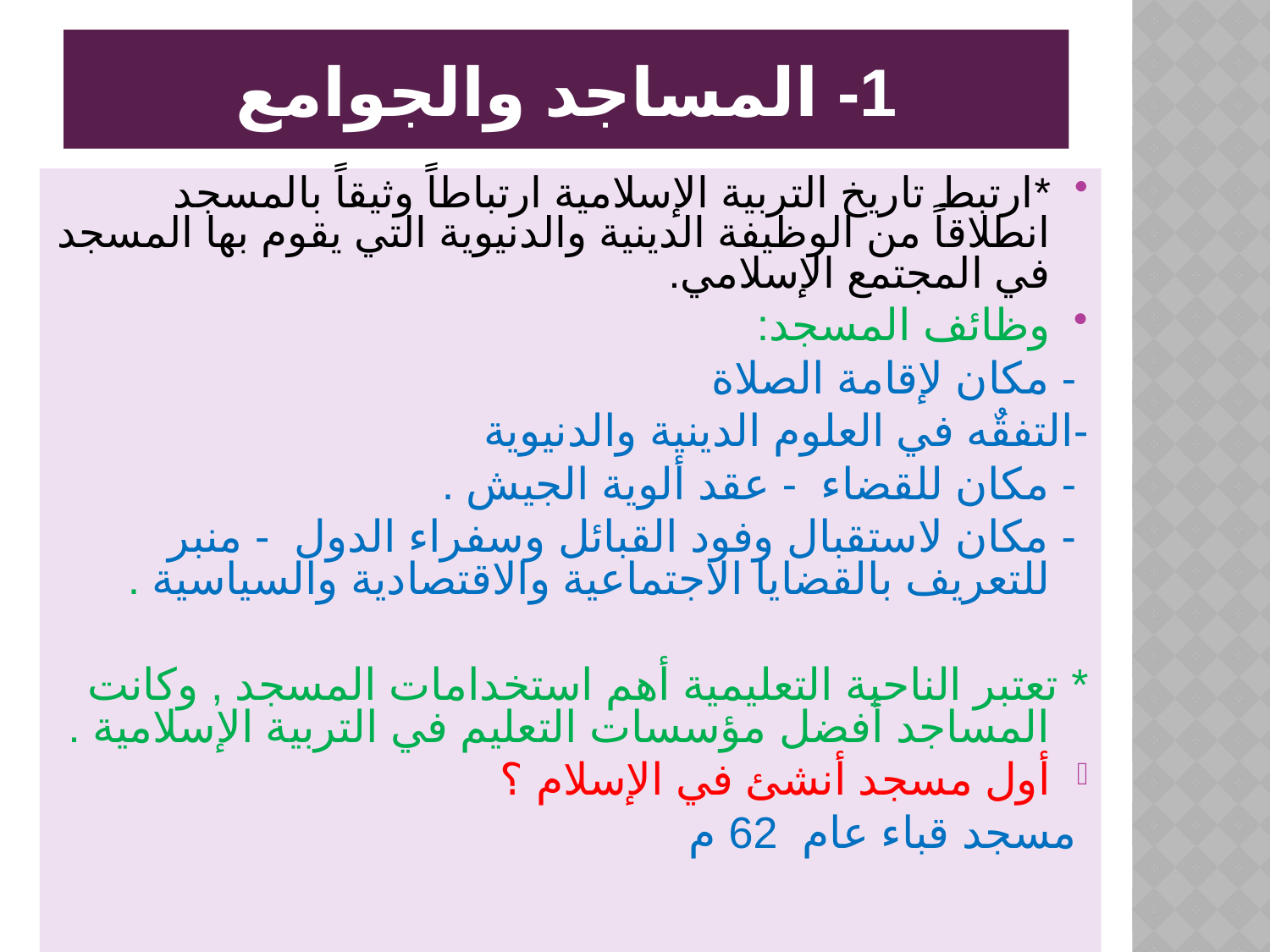

# 1- المساجد والجوامع
*ارتبط تاريخ التربية الإسلامية ارتباطاً وثيقاً بالمسجد انطلاقاً من الوظيفة الدينية والدنيوية التي يقوم بها المسجد في المجتمع الإسلامي.
وظائف المسجد:
 - مكان لإقامة الصلاة
-التفقٌه في العلوم الدينية والدنيوية
 - مكان للقضاء  - عقد ألوية الجيش .
 - مكان لاستقبال وفود القبائل وسفراء الدول  - منبر للتعريف بالقضايا الاجتماعية والاقتصادية والسياسية .

* تعتبر الناحية التعليمية أهم استخدامات المسجد , وكانت المساجد أفضل مؤسسات التعليم في التربية الإسلامية .
أول مسجد أنشئ في الإسلام ؟
 مسجد قباء عام  62 م